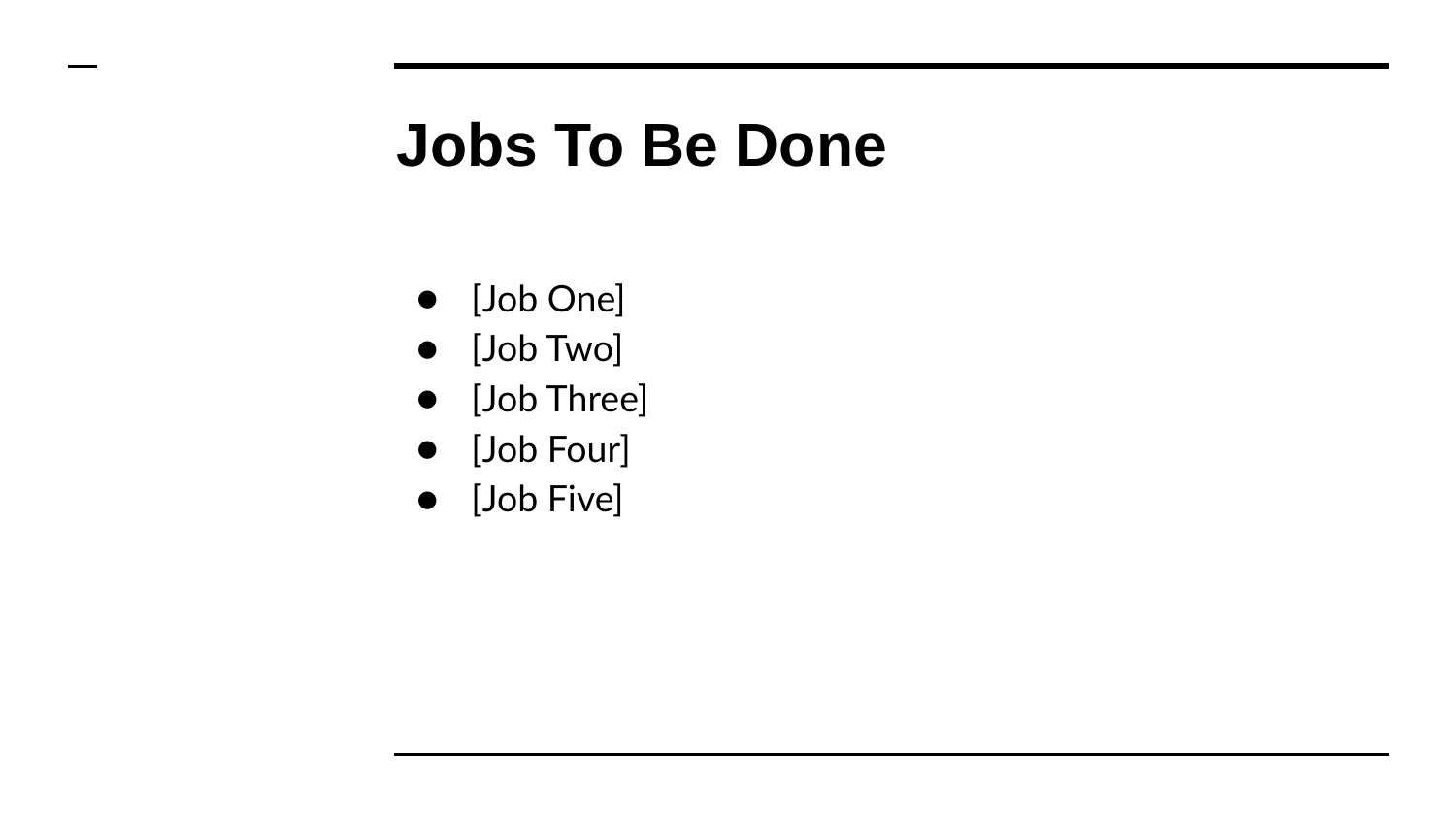

# Jobs To Be Done
[Job One]
[Job Two]
[Job Three]
[Job Four]
[Job Five]